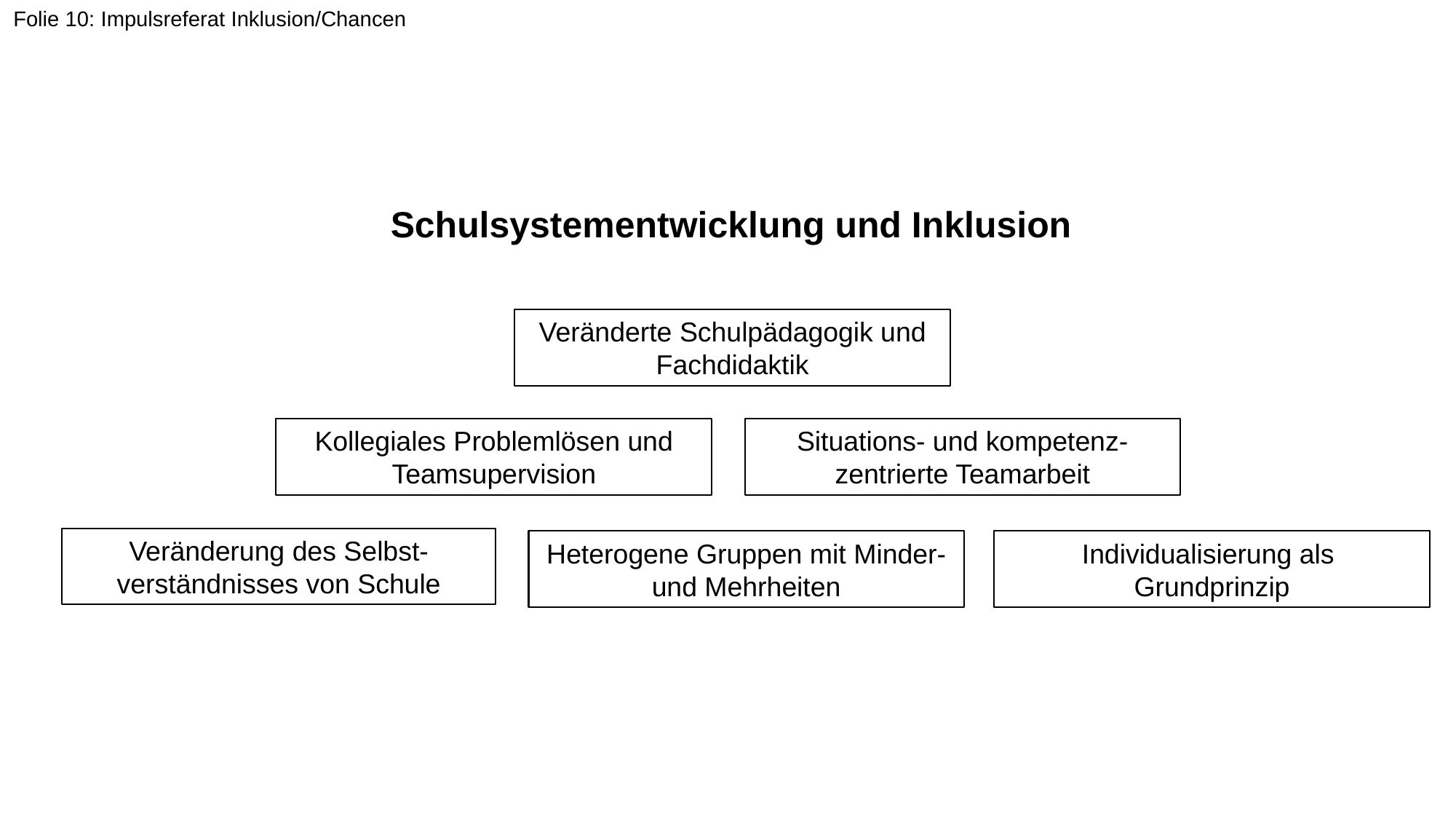

Folie 10: Impulsreferat Inklusion/Chancen
Schulsystementwicklung und Inklusion

Veränderte Schulpädagogik und Fachdidaktik
Kollegiales Problemlösen und Teamsupervision
Situations- und kompetenz-zentrierte Teamarbeit
Veränderung des Selbst-verständnisses von Schule
Heterogene Gruppen mit Minder- und Mehrheiten
Individualisierung als
Grundprinzip